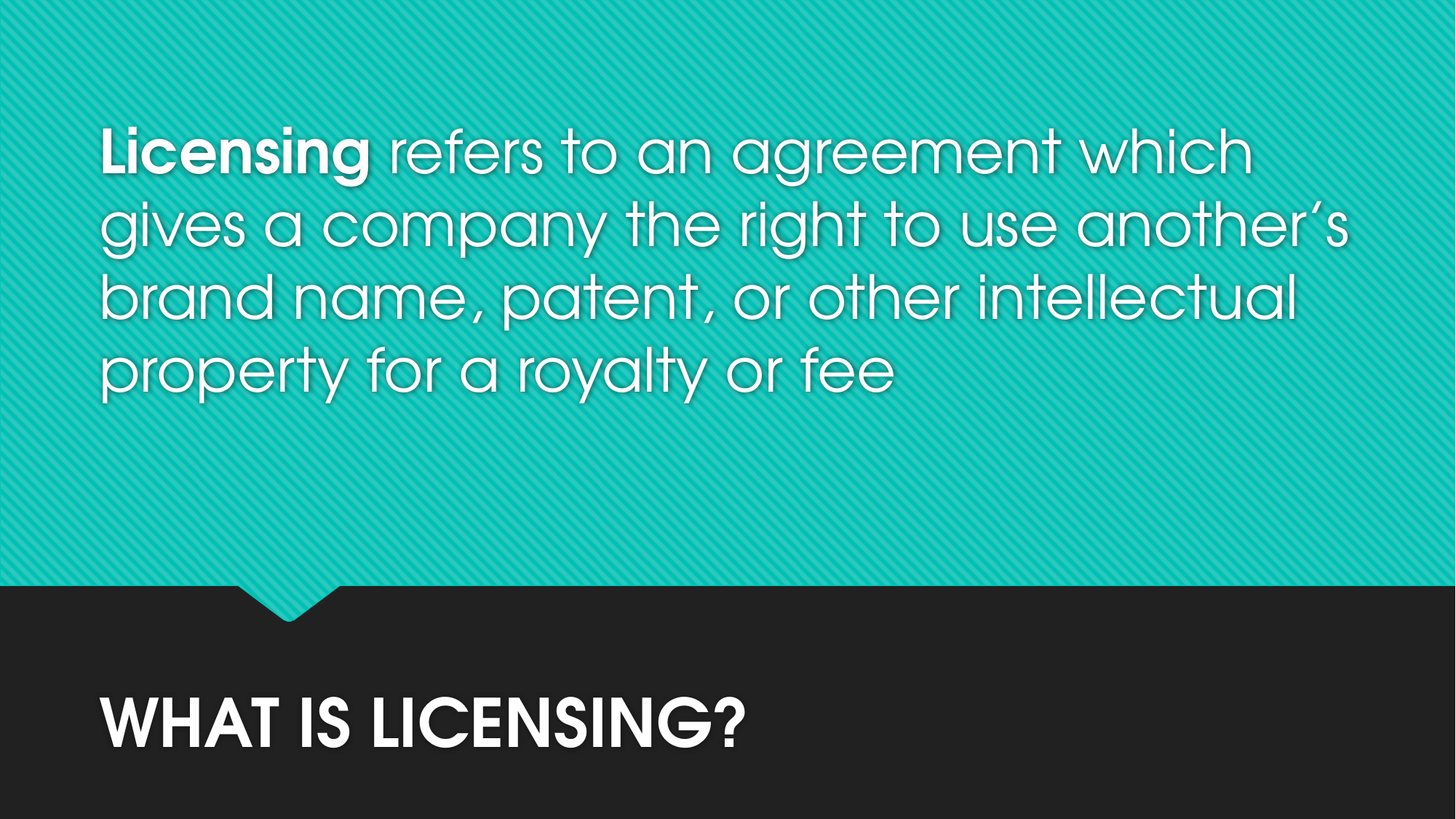

# Licensing refers to an agreement which gives a company the right to use another’s brand name, patent, or other intellectual property for a royalty or fee
WHAT IS LICENSING?